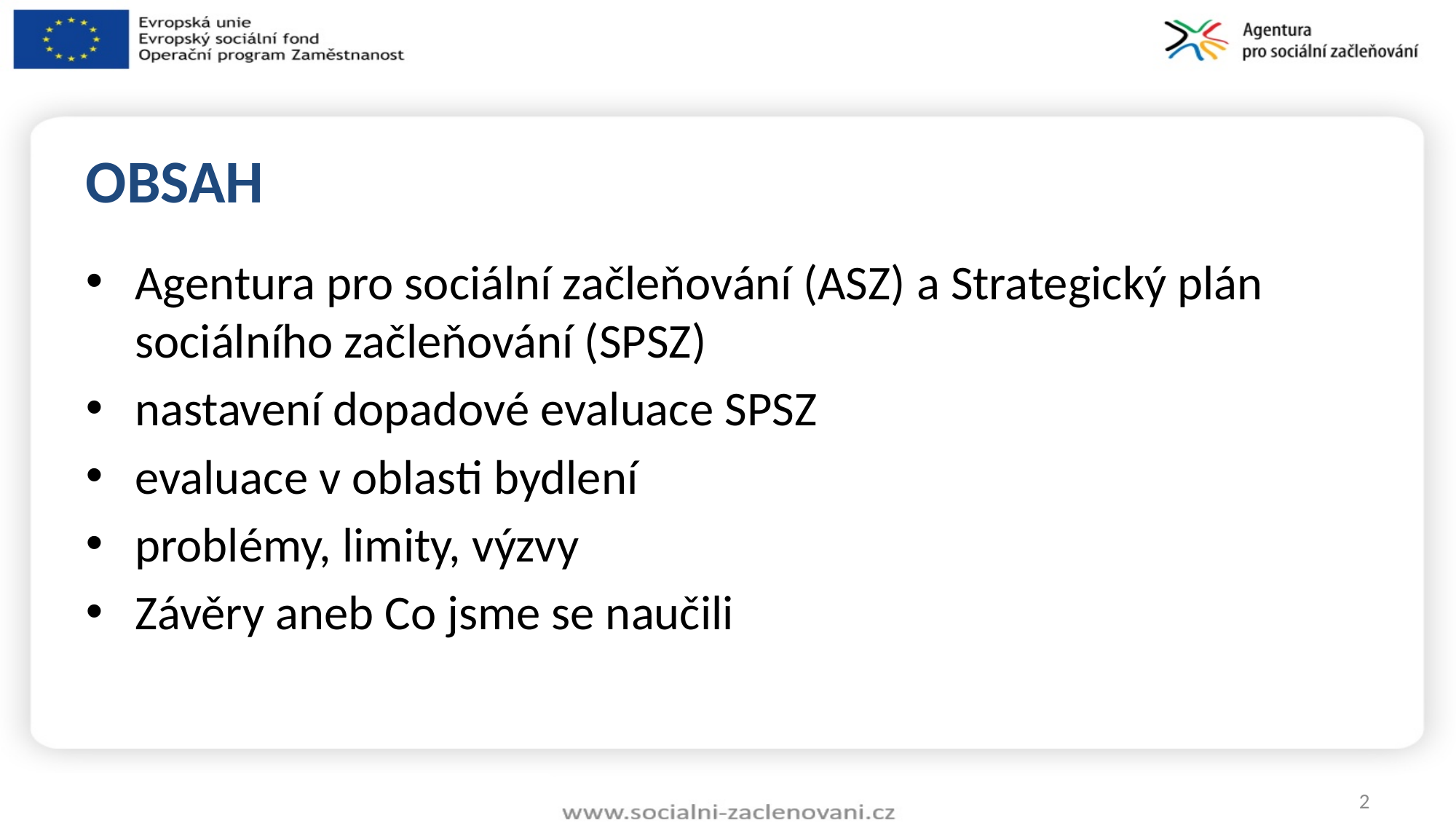

OBSAH
Agentura pro sociální začleňování (ASZ) a Strategický plán sociálního začleňování (SPSZ)
nastavení dopadové evaluace SPSZ
evaluace v oblasti bydlení
problémy, limity, výzvy
Závěry aneb Co jsme se naučili

2